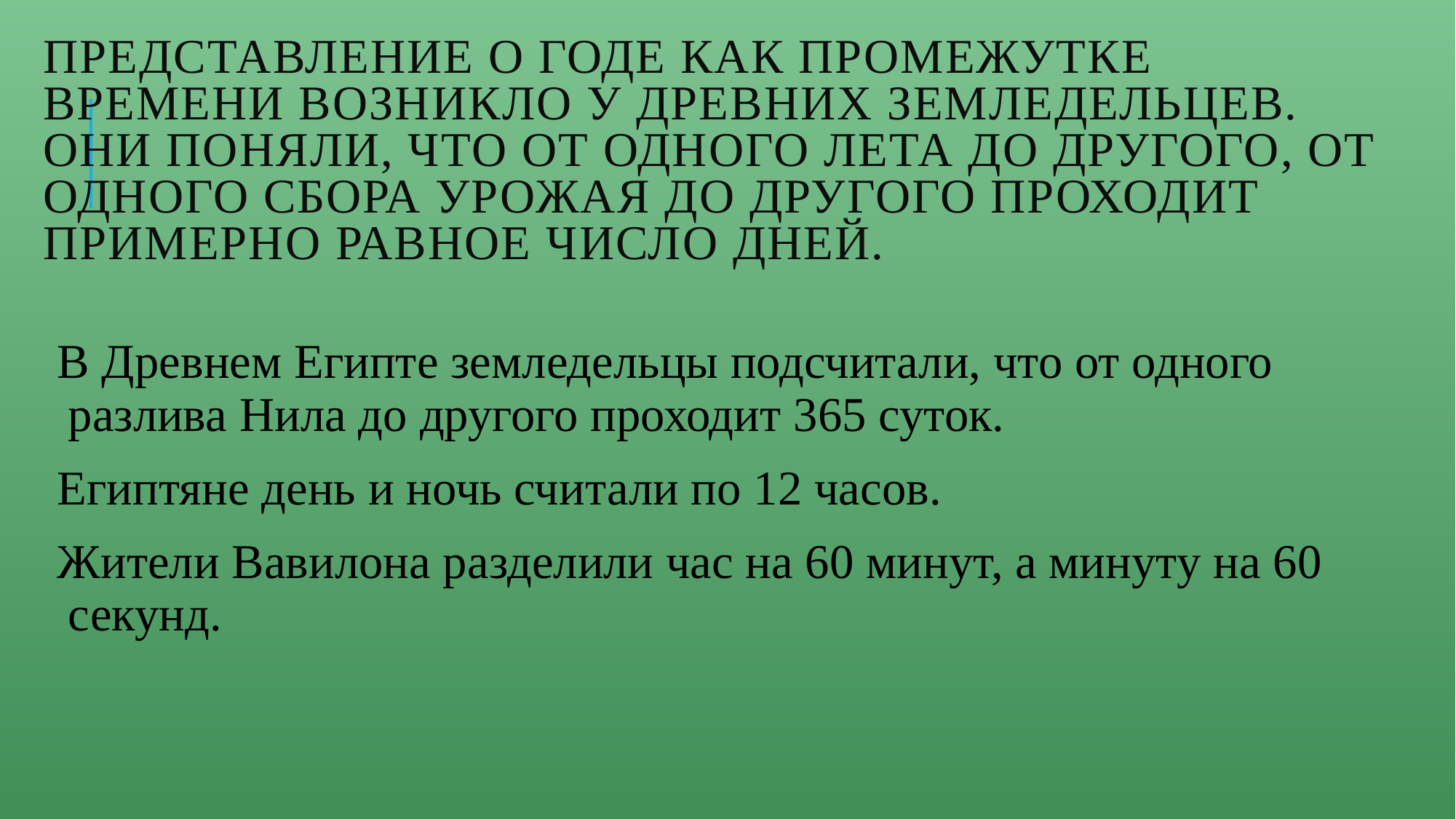

# Представление о годе как промежутке времени возникло у древних земледельцев. Они поняли, Что от одного лета до другого, от одного сбора урожая до другого проходит примерно равное число дней.
В Древнем Египте земледельцы подсчитали, что от одного разлива Нила до другого проходит 365 суток.
Египтяне день и ночь считали по 12 часов.
Жители Вавилона разделили час на 60 минут, а минуту на 60 секунд.